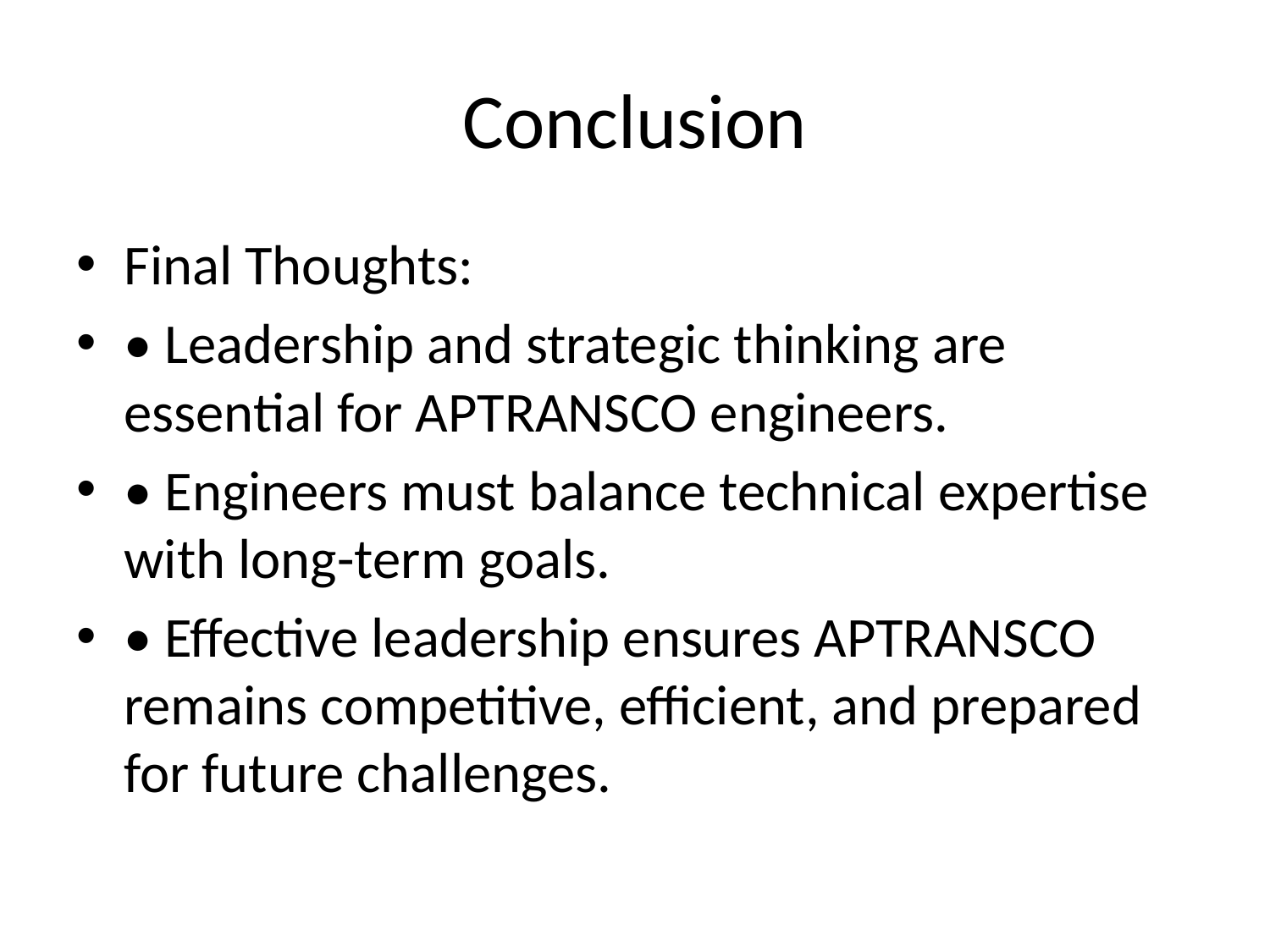

# Conclusion
Final Thoughts:
• Leadership and strategic thinking are essential for APTRANSCO engineers.
• Engineers must balance technical expertise with long-term goals.
• Effective leadership ensures APTRANSCO remains competitive, efficient, and prepared for future challenges.